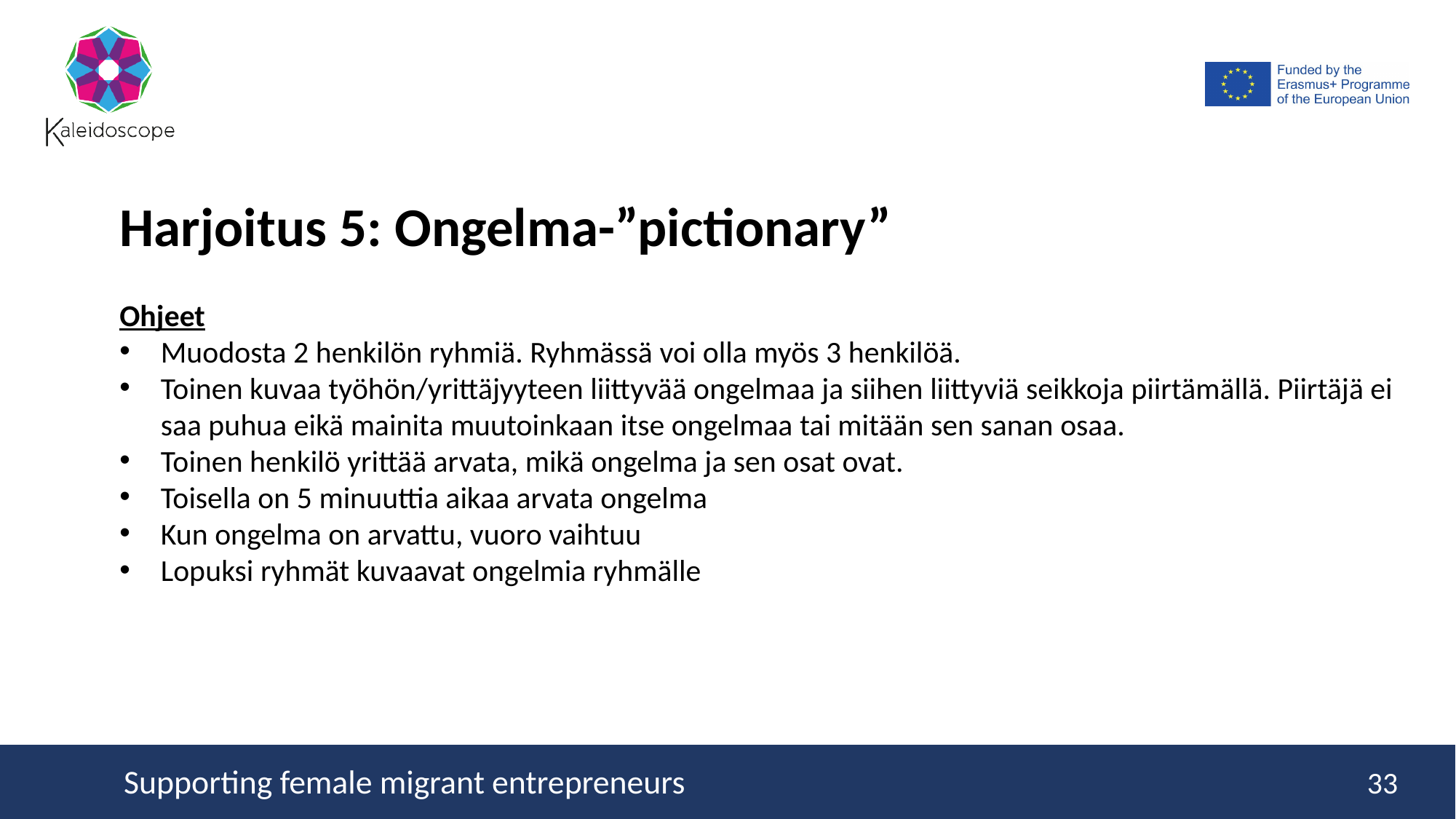

Harjoitus 5: Ongelma-”pictionary”
Ohjeet
Muodosta 2 henkilön ryhmiä. Ryhmässä voi olla myös 3 henkilöä.
Toinen kuvaa työhön/yrittäjyyteen liittyvää ongelmaa ja siihen liittyviä seikkoja piirtämällä. Piirtäjä ei saa puhua eikä mainita muutoinkaan itse ongelmaa tai mitään sen sanan osaa.
Toinen henkilö yrittää arvata, mikä ongelma ja sen osat ovat.
Toisella on 5 minuuttia aikaa arvata ongelma
Kun ongelma on arvattu, vuoro vaihtuu
Lopuksi ryhmät kuvaavat ongelmia ryhmälle

33